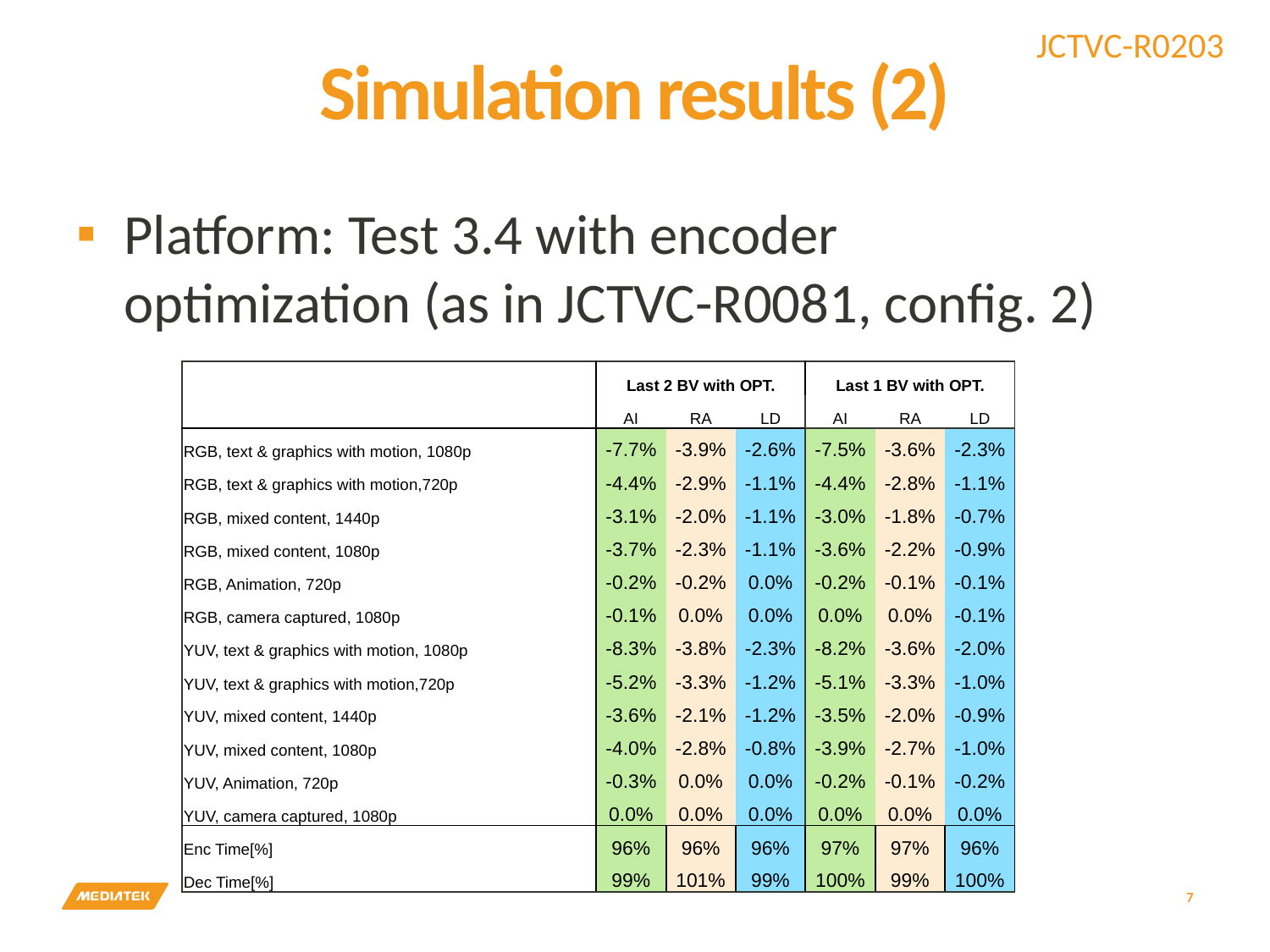

# Simulation results (2)
Platform: Test 3.4 with encoder optimization (as in JCTVC-R0081, config. 2)

|  | Last 2 BV with OPT. |  |  | Last 1 BV with OPT. |  |  |
| --- | --- | --- | --- | --- | --- | --- |
|  | AI | RA | LD | AI | RA | LD |
| RGB, text & graphics with motion, 1080p | -7.7% | -3.9% | -2.6% | -7.5% | -3.6% | -2.3% |
| RGB, text & graphics with motion,720p | -4.4% | -2.9% | -1.1% | -4.4% | -2.8% | -1.1% |
| RGB, mixed content, 1440p | -3.1% | -2.0% | -1.1% | -3.0% | -1.8% | -0.7% |
| RGB, mixed content, 1080p | -3.7% | -2.3% | -1.1% | -3.6% | -2.2% | -0.9% |
| RGB, Animation, 720p | -0.2% | -0.2% | 0.0% | -0.2% | -0.1% | -0.1% |
| RGB, camera captured, 1080p | -0.1% | 0.0% | 0.0% | 0.0% | 0.0% | -0.1% |
| YUV, text & graphics with motion, 1080p | -8.3% | -3.8% | -2.3% | -8.2% | -3.6% | -2.0% |
| YUV, text & graphics with motion,720p | -5.2% | -3.3% | -1.2% | -5.1% | -3.3% | -1.0% |
| YUV, mixed content, 1440p | -3.6% | -2.1% | -1.2% | -3.5% | -2.0% | -0.9% |
| YUV, mixed content, 1080p | -4.0% | -2.8% | -0.8% | -3.9% | -2.7% | -1.0% |
| YUV, Animation, 720p | -0.3% | 0.0% | 0.0% | -0.2% | -0.1% | -0.2% |
| YUV, camera captured, 1080p | 0.0% | 0.0% | 0.0% | 0.0% | 0.0% | 0.0% |
| Enc Time[%] | 96% | 96% | 96% | 97% | 97% | 96% |
| Dec Time[%] | 99% | 101% | 99% | 100% | 99% | 100% |
7